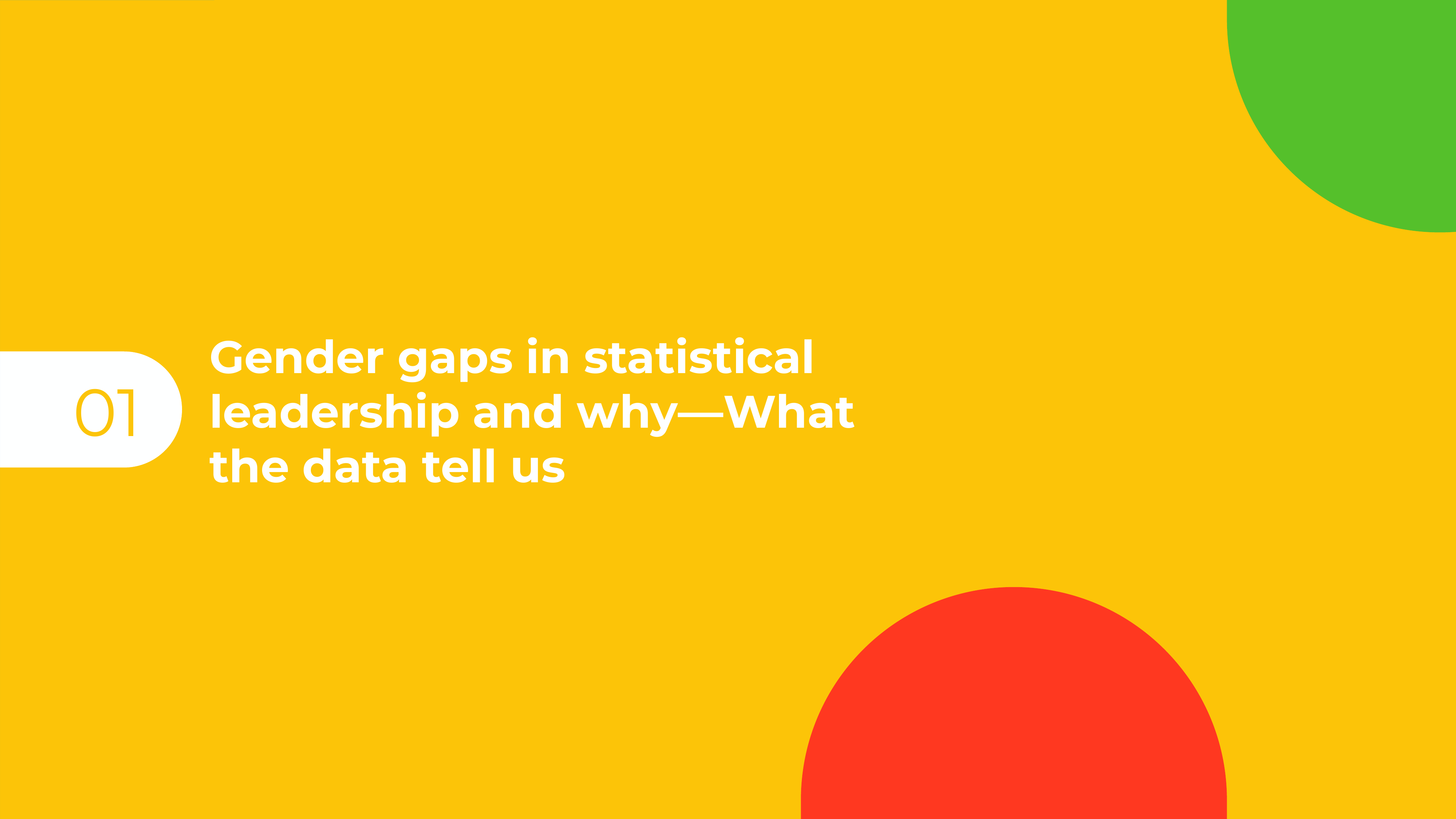

Gender gaps in statistical leadership and why—What the data tell us
01